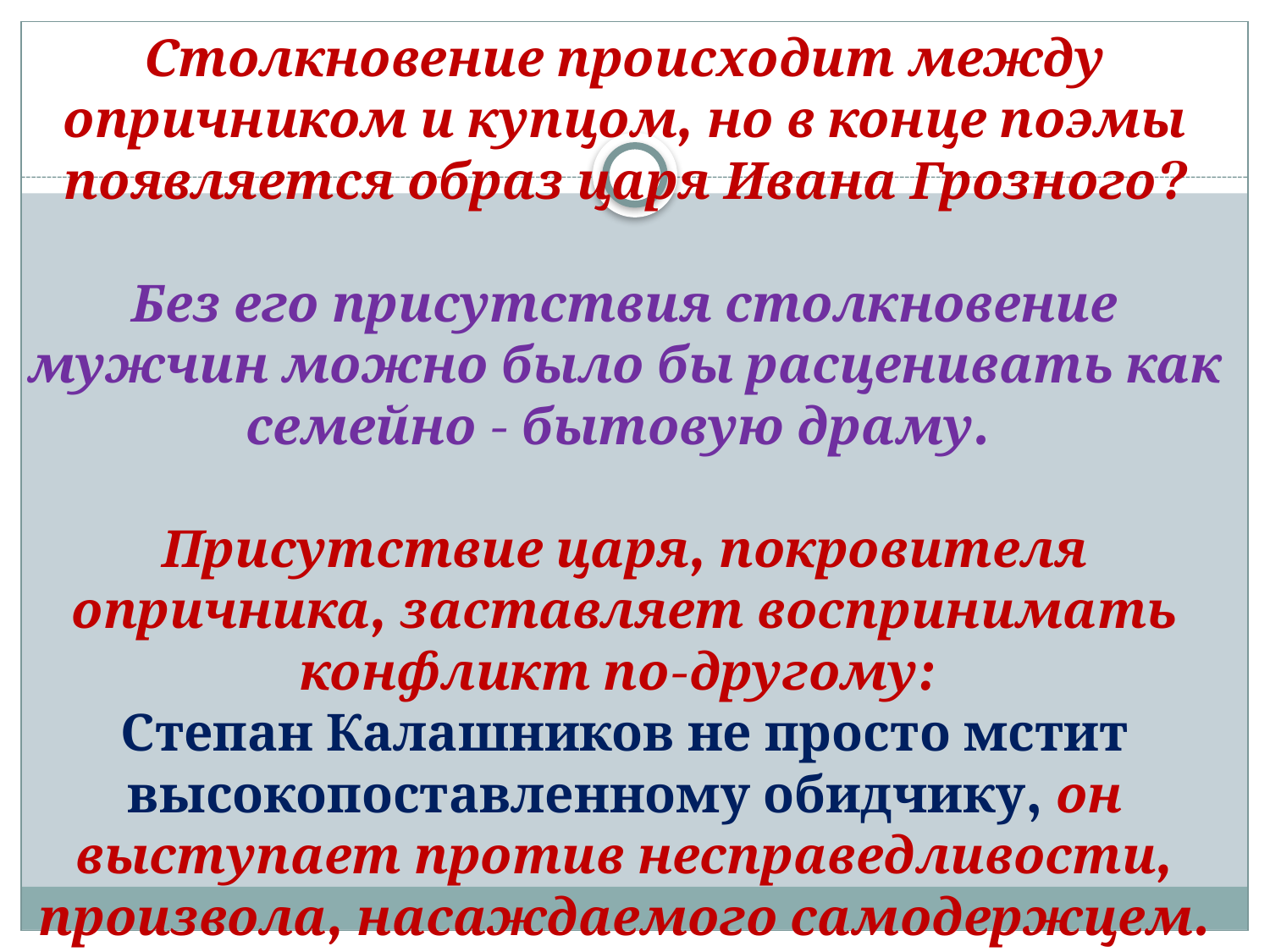

# Столкновение происходит между опричником и купцом, но в конце поэмы появляется образ царя Ивана Грозного? Без его присутствия столкновение мужчин можно было бы расценивать как семейно - бытовую драму. Присутствие царя, покровителя опричника, заставляет воспринимать конфликт по-другому: Степан Калашников не просто мстит высокопоставленному обидчику, он выступает против несправедливости, произвола, насаждаемого самодержцем.